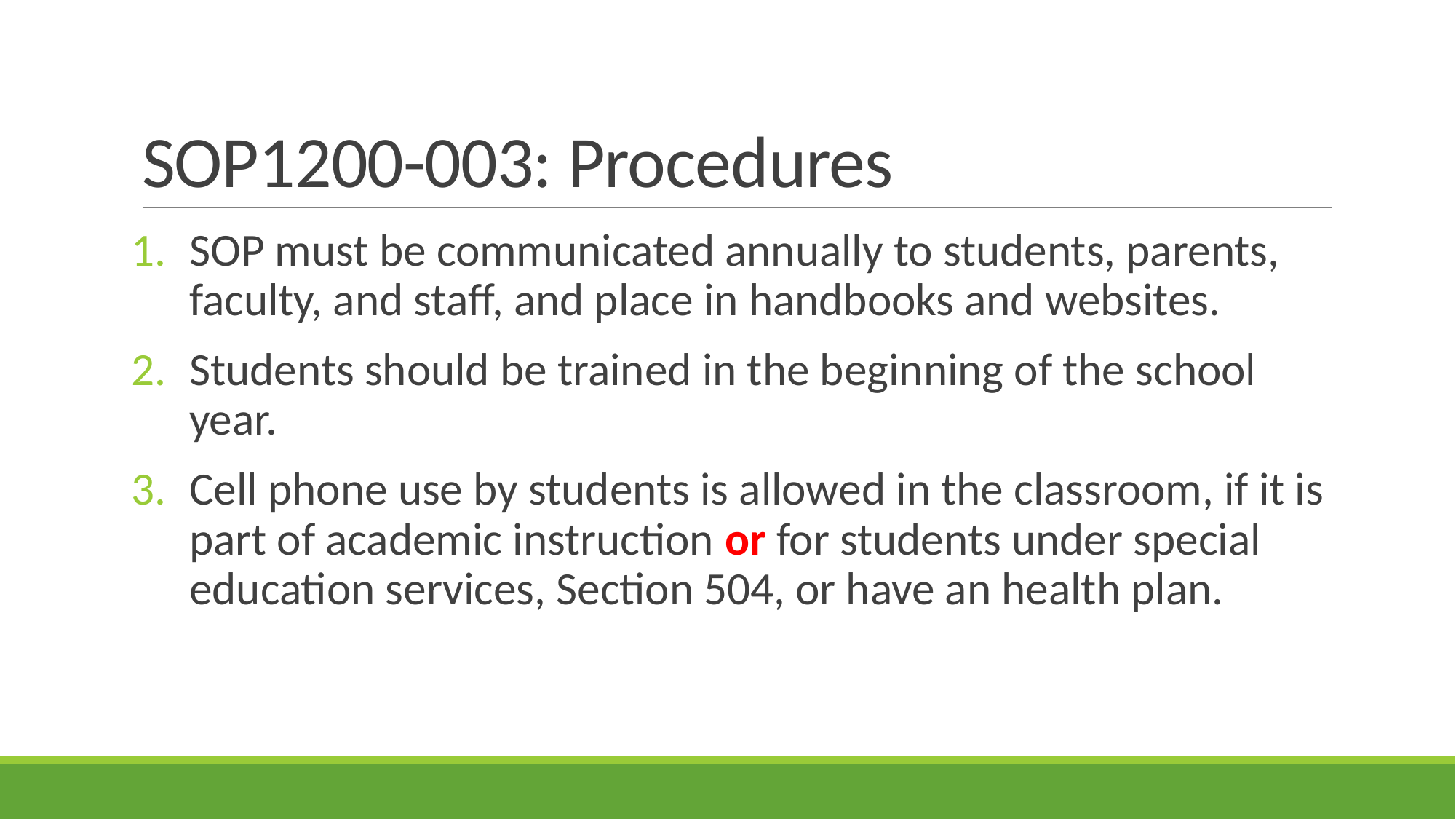

# SOP1200-003: Procedures
SOP must be communicated annually to students, parents, faculty, and staff, and place in handbooks and websites.
Students should be trained in the beginning of the school year.
Cell phone use by students is allowed in the classroom, if it is part of academic instruction or for students under special education services, Section 504, or have an health plan.